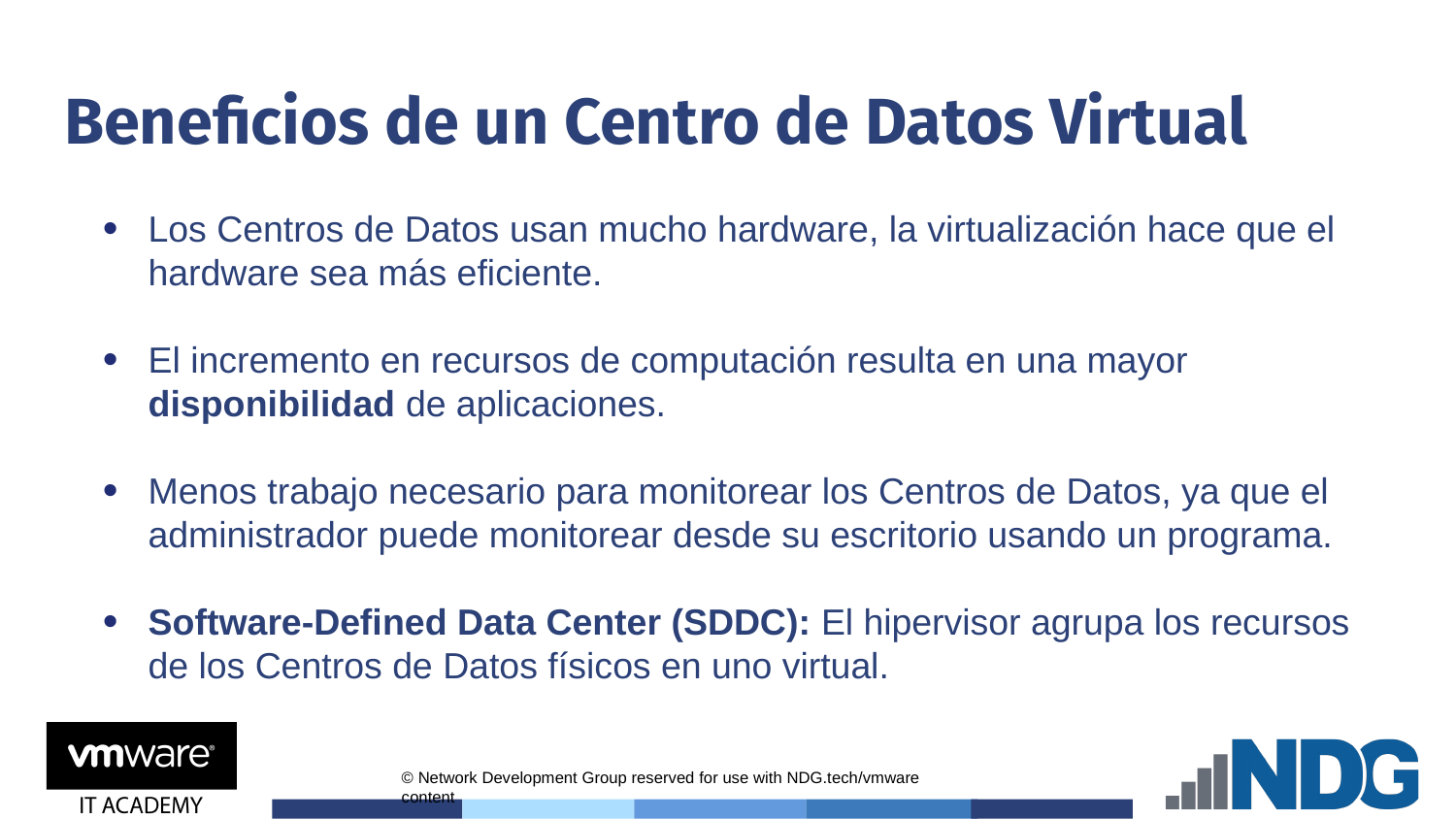

# Beneficios de un Centro de Datos Virtual
Los Centros de Datos usan mucho hardware, la virtualización hace que el hardware sea más eficiente.

El incremento en recursos de computación resulta en una mayor disponibilidad de aplicaciones.

Menos trabajo necesario para monitorear los Centros de Datos, ya que el administrador puede monitorear desde su escritorio usando un programa.

Software-Defined Data Center (SDDC): El hipervisor agrupa los recursos de los Centros de Datos físicos en uno virtual.